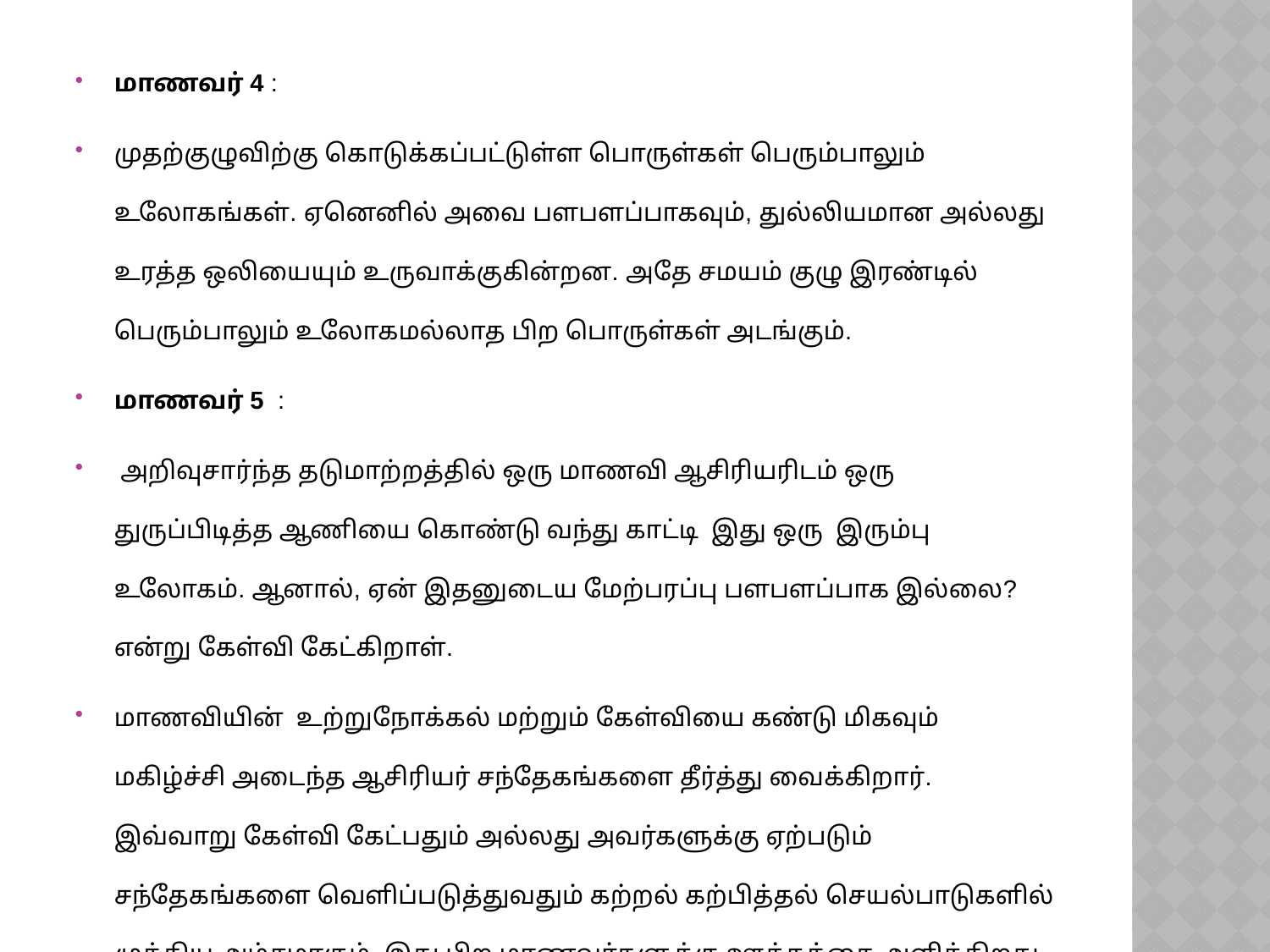

மாணவர் 4 :
முதற்குழுவிற்கு கொடுக்கப்பட்டுள்ள பொருள்கள் பெரும்பாலும் உலோகங்கள். ஏனெனில் அவை பளபளப்பாகவும், துல்லியமான அல்லது உரத்த ஒலியையும் உருவாக்குகின்றன. அதே சமயம் குழு இரண்டில் பெரும்பாலும் உலோகமல்லாத பிற பொருள்கள் அடங்கும்.
மாணவர் 5  :
 அறிவுசார்ந்த தடுமாற்றத்தில் ஒரு மாணவி ஆசிரியரிடம் ஒரு துருப்பிடித்த ஆணியை கொண்டு வந்து காட்டி  இது ஒரு  இரும்பு உலோகம். ஆனால், ஏன் இதனுடைய மேற்பரப்பு பளபளப்பாக இல்லை? என்று கேள்வி கேட்கிறாள்.
மாணவியின்  உற்றுநோக்கல் மற்றும் கேள்வியை கண்டு மிகவும்  மகிழ்ச்சி அடைந்த ஆசிரியர் சந்தேகங்களை தீர்த்து வைக்கிறார். இவ்வாறு கேள்வி கேட்பதும் அல்லது அவர்களுக்கு ஏற்படும் சந்தேகங்களை வெளிப்படுத்துவதும் கற்றல் கற்பித்தல் செயல்பாடுகளில் முக்கிய அம்சமாகும். இது பிற மாணவர்களுக்கு ஊக்கத்தை அளிக்கிறது.